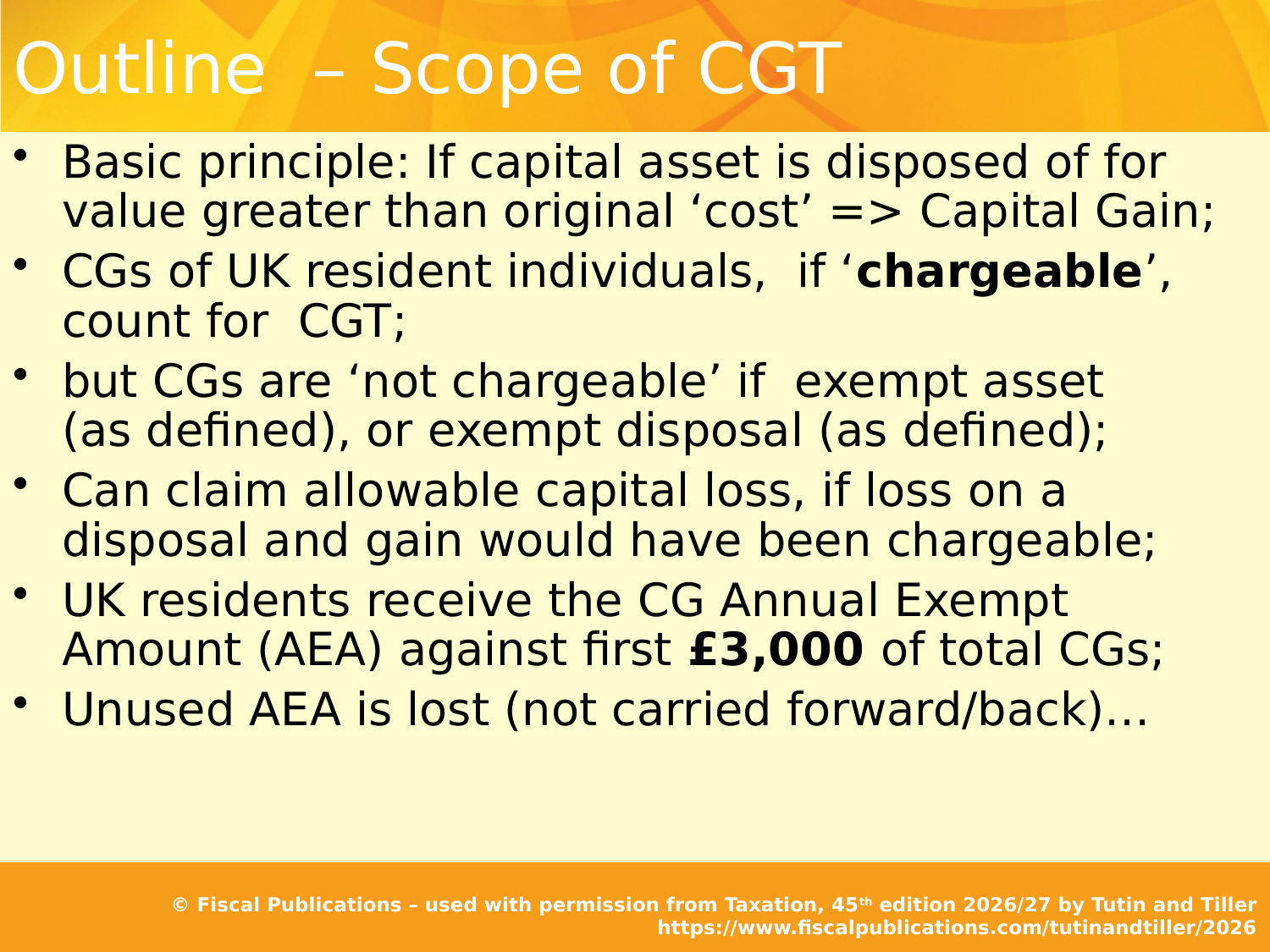

# Outline  – Scope of CGT
Basic principle: If capital asset is disposed of for value greater than original ‘cost’ => Capital Gain;
CGs of UK resident individuals,  if ‘chargeable’, count for  CGT;
but CGs are ‘not chargeable’ if  exempt asset       (as defined), or exempt disposal (as defined);
Can claim allowable capital loss, if loss on a disposal and gain would have been chargeable;
UK residents receive the CG Annual Exempt Amount (AEA) against first £3,000 of total CGs;
Unused AEA is lost (not carried forward/back)…